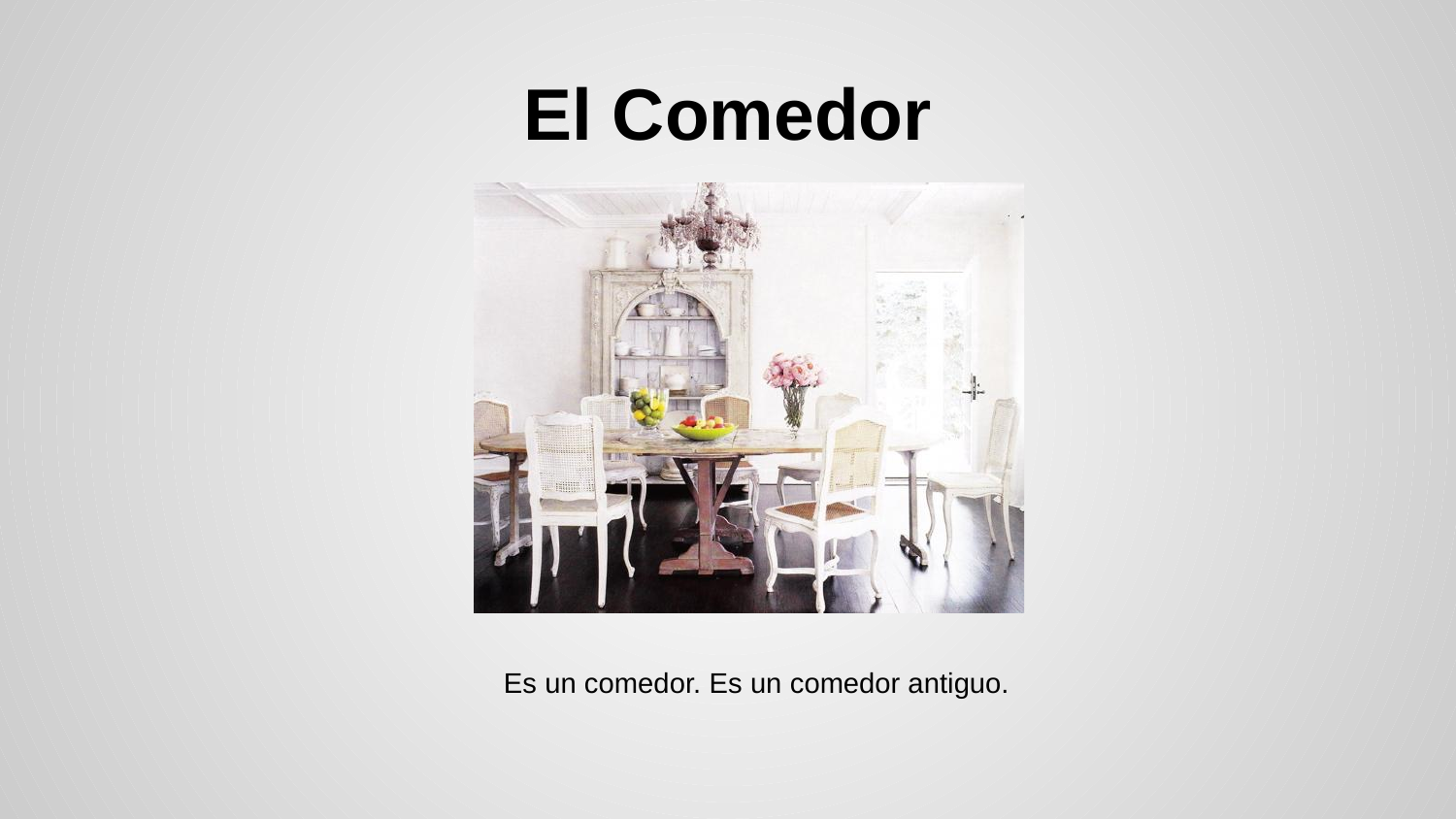

# El Comedor

Es un comedor. Es un comedor antiguo.